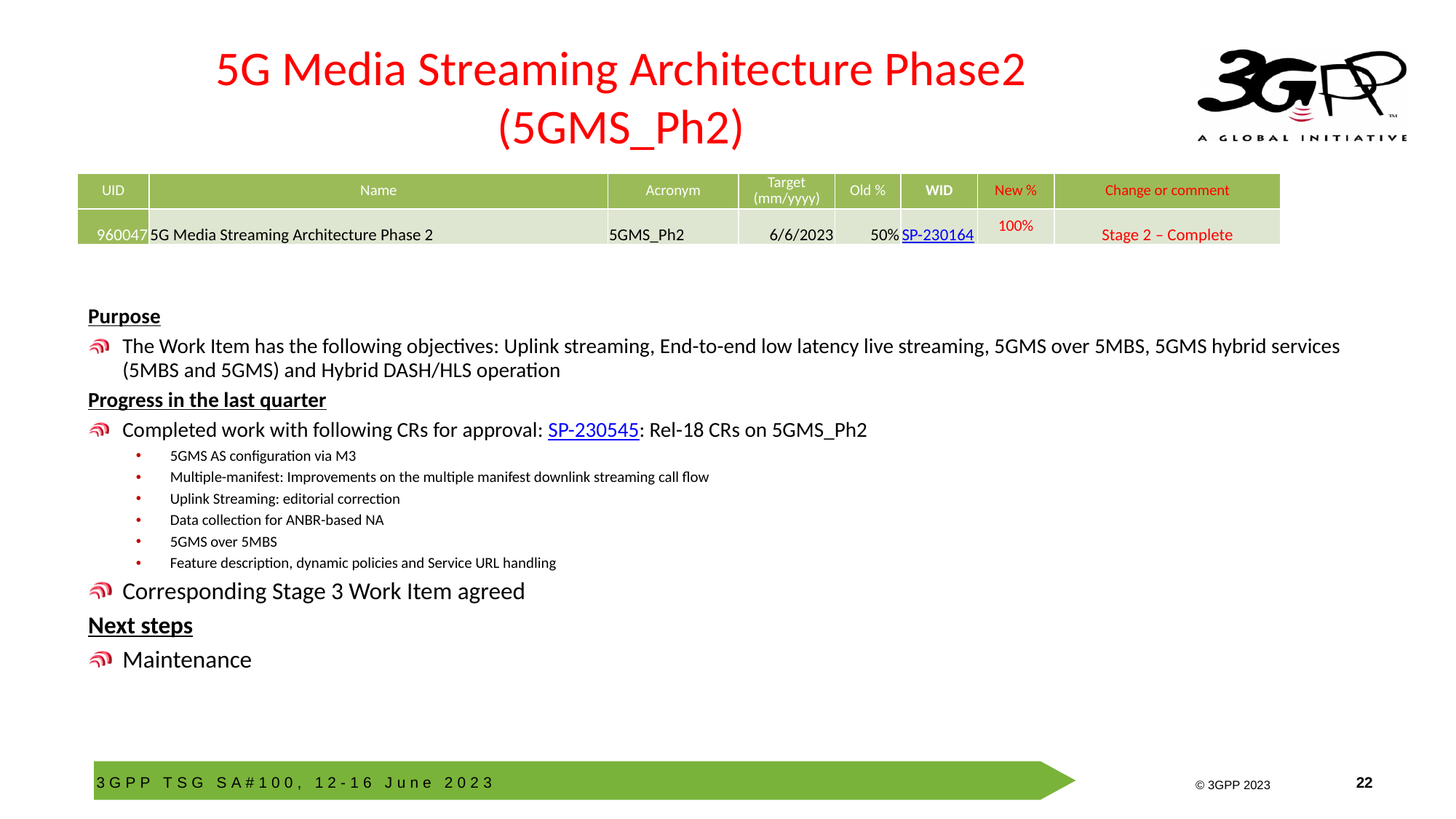

# 5G Media Streaming Architecture Phase2 (5GMS_Ph2)
| UID | Name | Acronym | Target (mm/yyyy) | Old % | WID | New % | Change or comment |
| --- | --- | --- | --- | --- | --- | --- | --- |
| 960047 | 5G Media Streaming Architecture Phase 2 | 5GMS\_Ph2 | 6/6/2023 | 50% | SP-230164 | 100% | Stage 2 – Complete |
Purpose
The Work Item has the following objectives: Uplink streaming, End-to-end low latency live streaming, 5GMS over 5MBS, 5GMS hybrid services (5MBS and 5GMS) and Hybrid DASH/HLS operation
Progress in the last quarter
Completed work with following CRs for approval: SP-230545: Rel-18 CRs on 5GMS_Ph2
5GMS AS configuration via M3
Multiple-manifest: Improvements on the multiple manifest downlink streaming call flow
Uplink Streaming: editorial correction
Data collection for ANBR-based NA
5GMS over 5MBS
Feature description, dynamic policies and Service URL handling
Corresponding Stage 3 Work Item agreed
Next steps
Maintenance